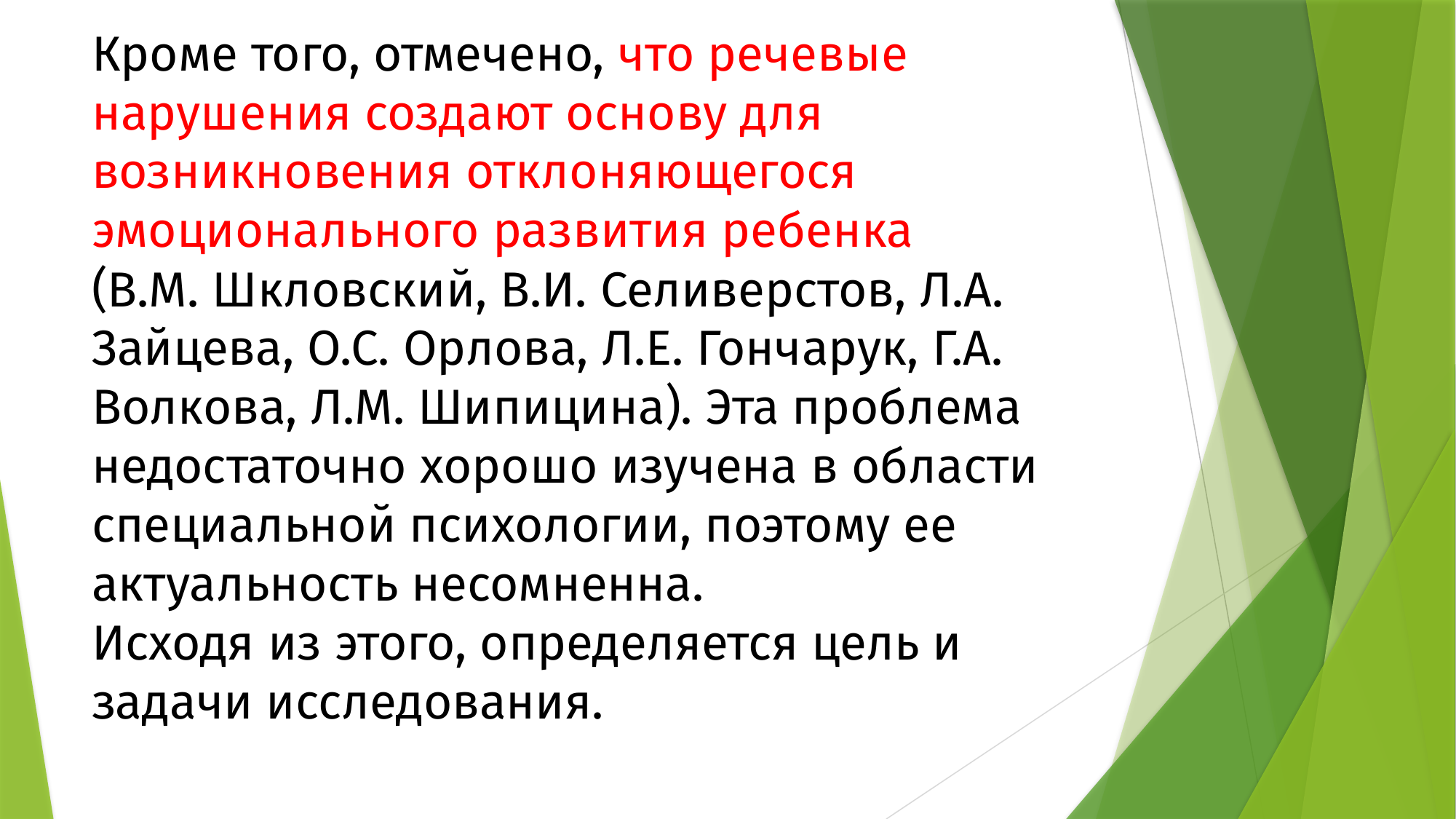

# Кроме того, отмечено, что речевые нарушения создают основу для возникновения отклоняющегося эмоционального развития ребенка (В.М. Шкловский, В.И. Селиверстов, Л.А. Зайцева, О.С. Орлова, Л.Е. Гончарук, Г.А. Волкова, Л.М. Шипицина). Эта проблема недостаточно хорошо изучена в области специальной психологии, поэтому ее актуальность несомненна. Исходя из этого, определяется цель и задачи исследования.